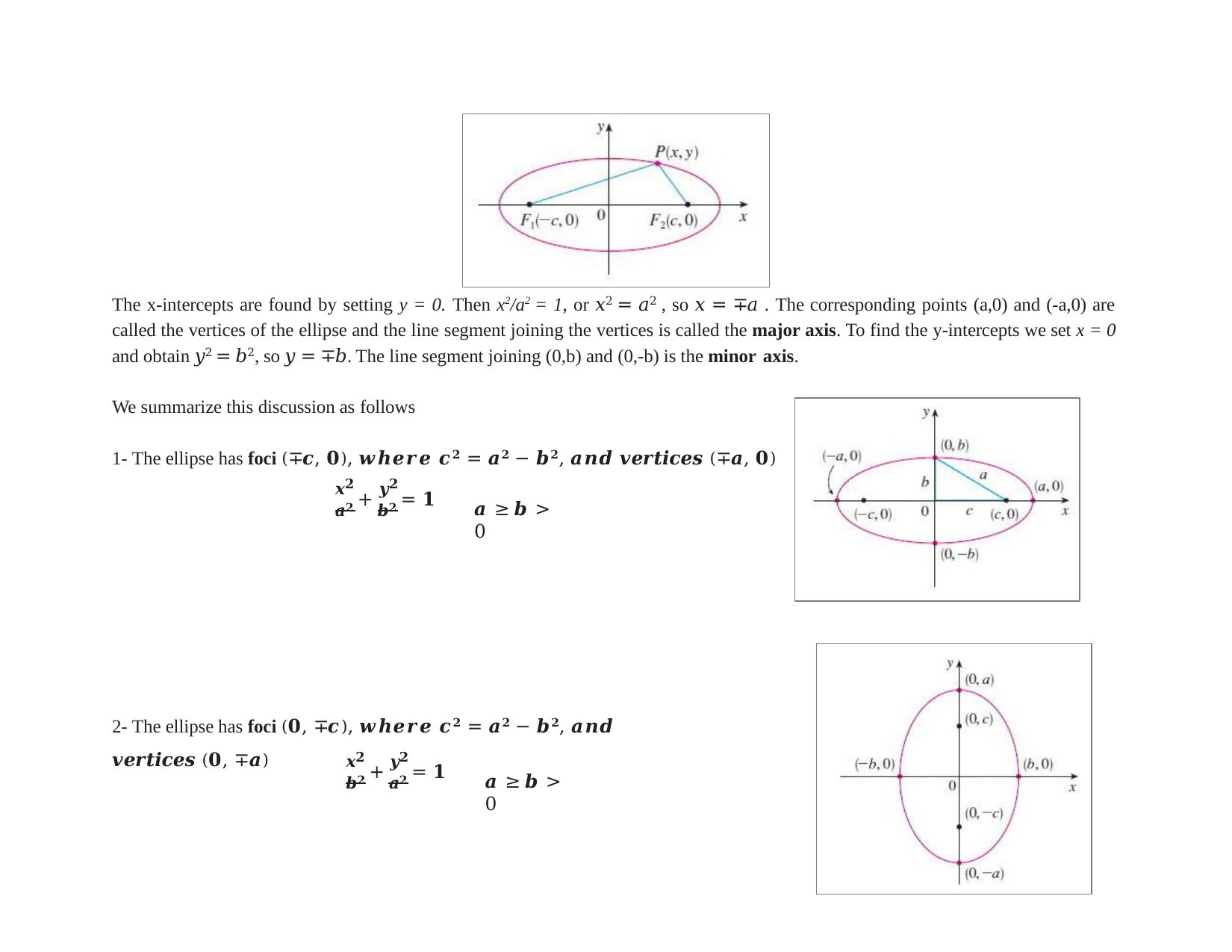

The x-intercepts are found by setting y = 0. Then x2/a2 = 1, or 𝑥2 = 𝑎2 , so 𝑥 = ∓𝑎 . The corresponding points (a,0) and (-a,0) are  called the vertices of the ellipse and the line segment joining the vertices is called the major axis. To find the y-intercepts we set x = 0  and obtain 𝑦2 = 𝑏2, so 𝑦 = ∓𝑏. The line segment joining (0,b) and (0,-b) is the minor axis.

We summarize this discussion as follows

1- The ellipse has foci (∓𝒄, 𝟎), 𝒘𝒉𝒆𝒓𝒆 𝒄𝟐 = 𝒂𝟐 − 𝒃𝟐, 𝒂𝒏𝒅 𝒗𝒆𝒓𝒕𝒊𝒄𝒆𝒔 (∓𝒂, 𝟎)

𝒙𝟐	𝒚𝟐
𝒂𝟐 + 𝒃𝟐 = 𝟏
𝒂 ≥ 𝒃 > 0

2- The ellipse has foci (𝟎, ∓𝒄), 𝒘𝒉𝒆𝒓𝒆 𝒄𝟐 = 𝒂𝟐 − 𝒃𝟐, 𝒂𝒏𝒅 𝒗𝒆𝒓𝒕𝒊𝒄𝒆𝒔 (𝟎, ∓𝒂)
𝒙𝟐	𝒚𝟐
𝒃𝟐 + 𝒂𝟐 = 𝟏
𝒂 ≥ 𝒃 > 0